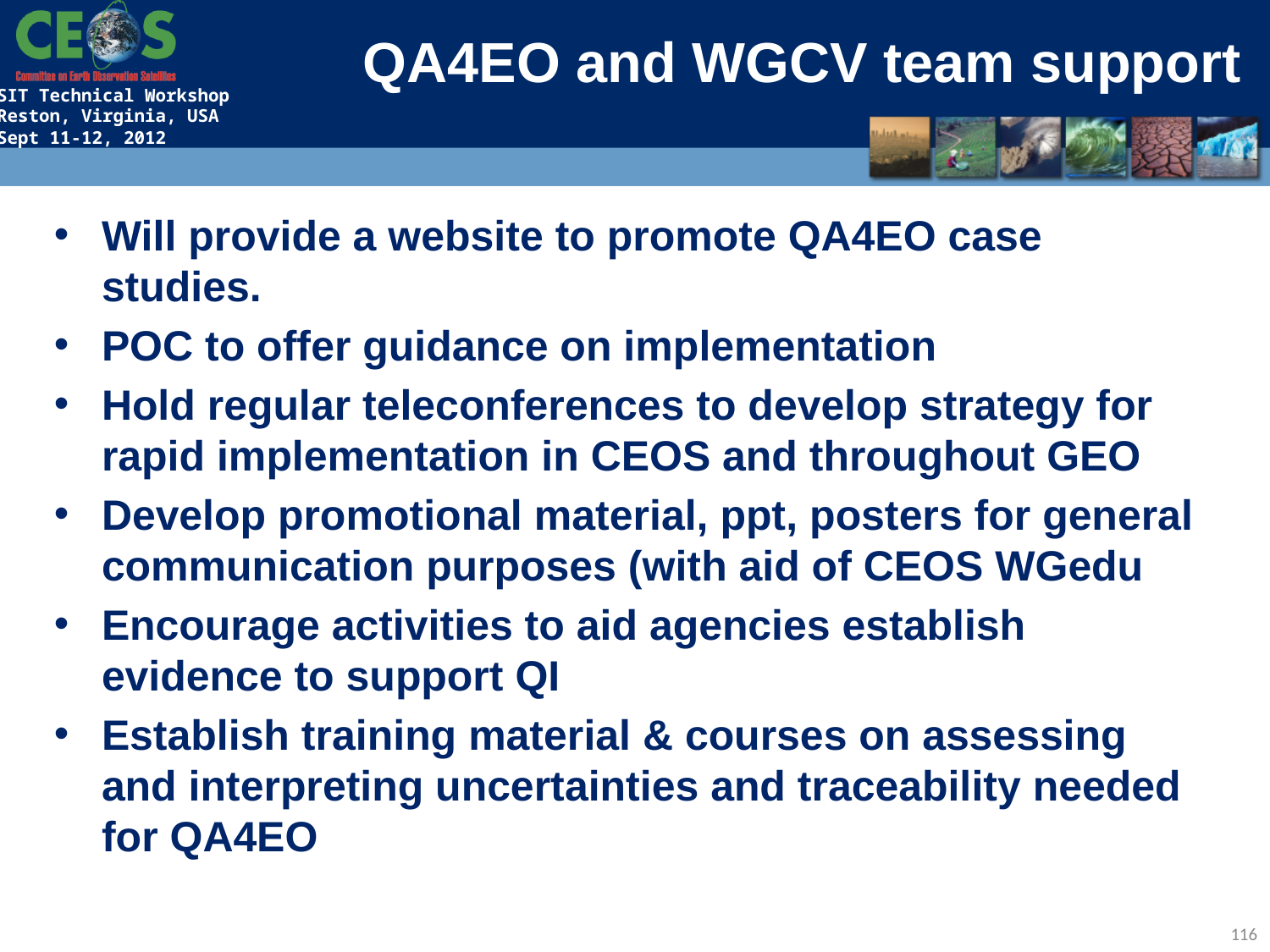

# QA4EO and WGCV team support
Will provide a website to promote QA4EO case studies.
POC to offer guidance on implementation
Hold regular teleconferences to develop strategy for rapid implementation in CEOS and throughout GEO
Develop promotional material, ppt, posters for general communication purposes (with aid of CEOS WGedu
Encourage activities to aid agencies establish evidence to support QI
Establish training material & courses on assessing and interpreting uncertainties and traceability needed for QA4EO

116